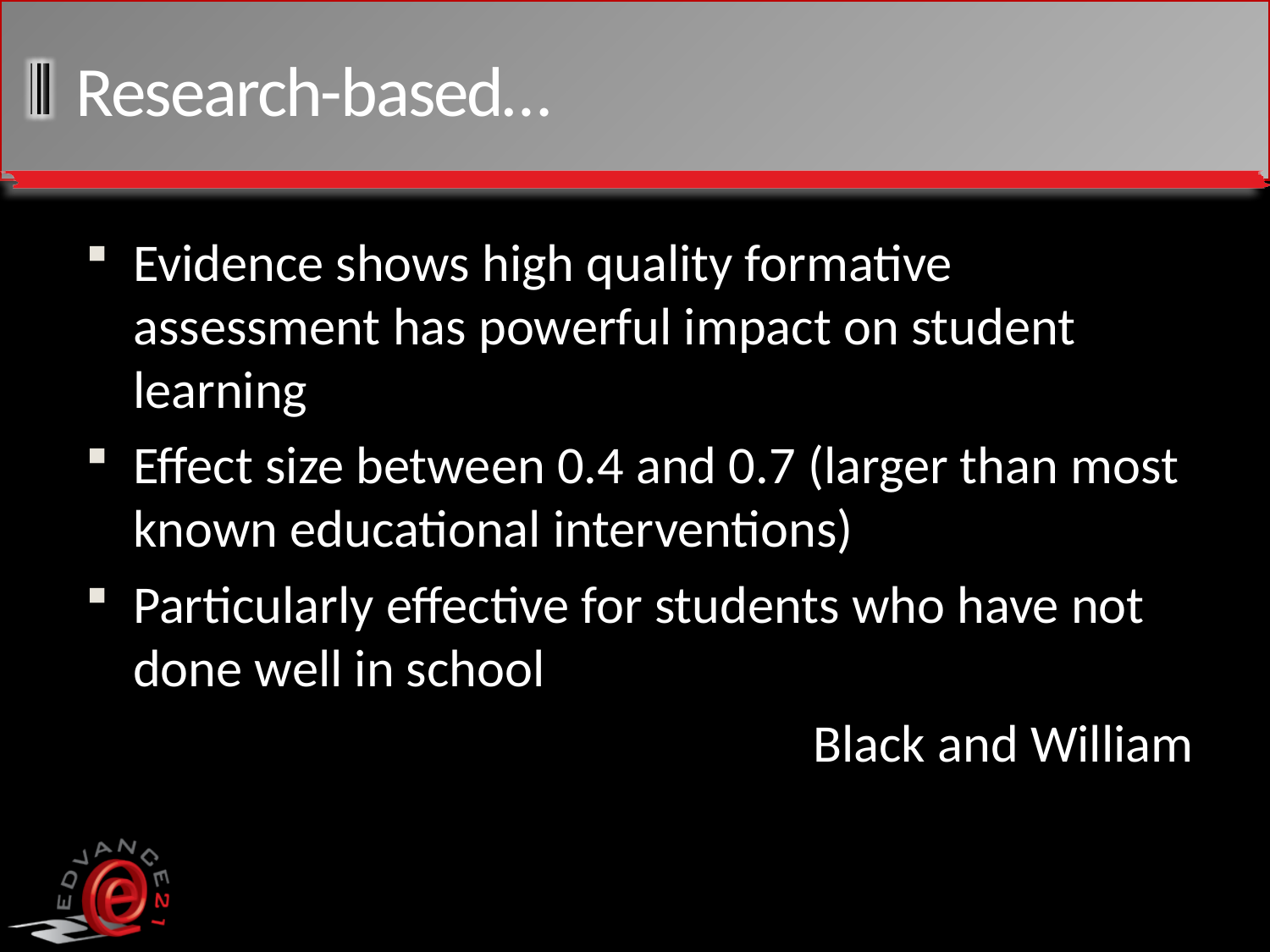

# Research-based…
Evidence shows high quality formative assessment has powerful impact on student learning
Effect size between 0.4 and 0.7 (larger than most known educational interventions)
Particularly effective for students who have not done well in school
Black and William